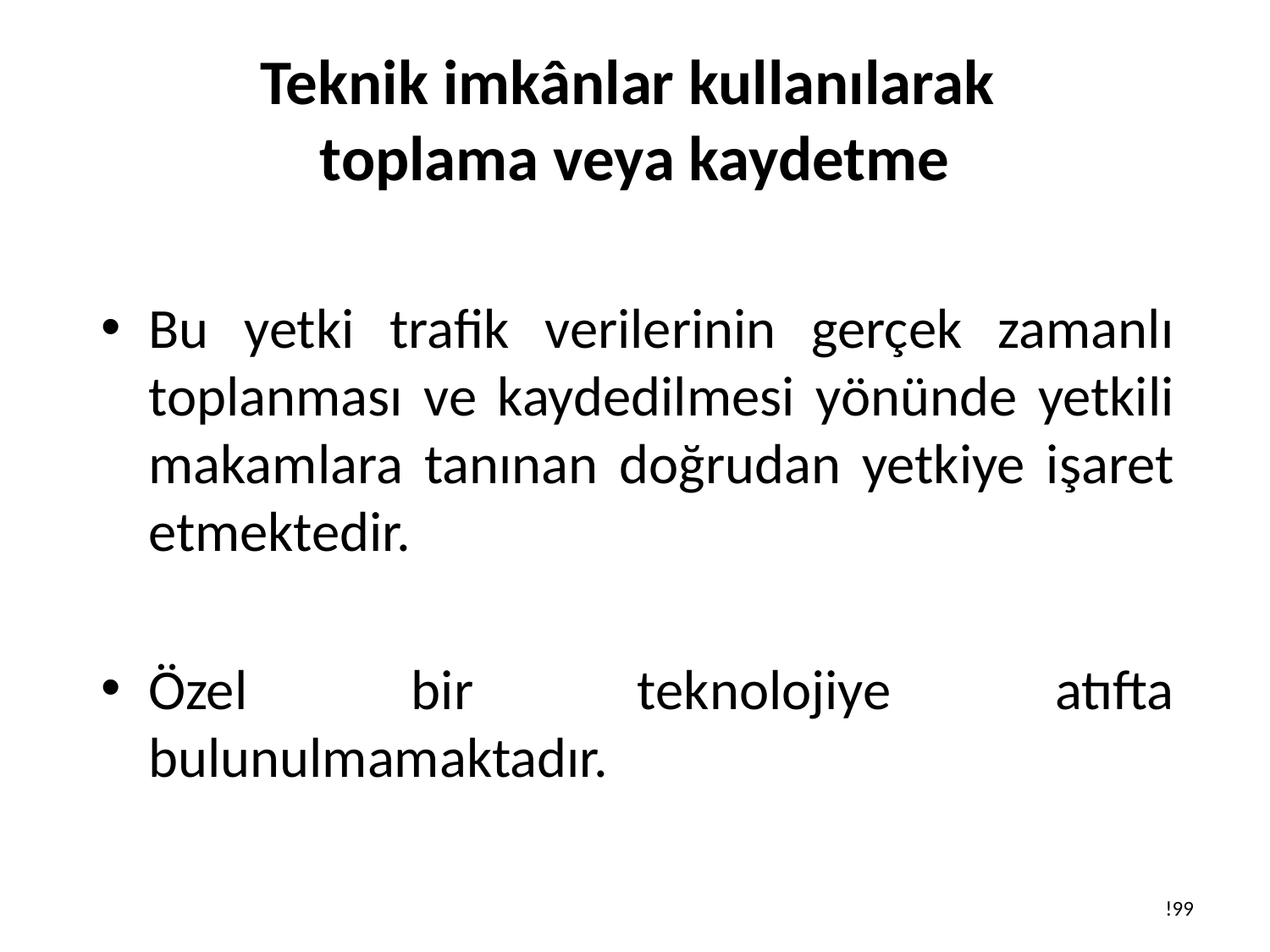

# Teknik imkânlar kullanılarak toplama veya kaydetme
Bu yetki trafik verilerinin gerçek zamanlı toplanması ve kaydedilmesi yönünde yetkili makamlara tanınan doğrudan yetkiye işaret etmektedir.

Özel bir teknolojiye atıfta bulunulmamaktadır.

!99